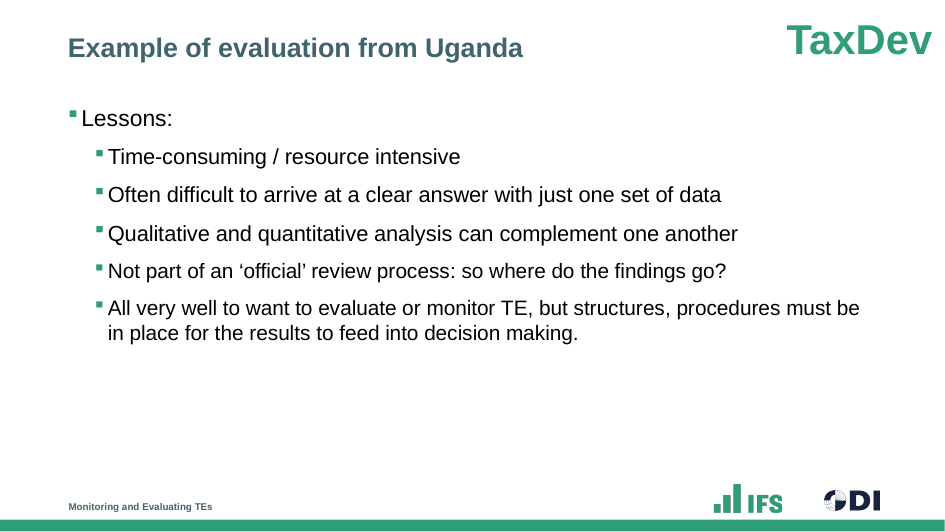

# Example of evaluation from Uganda
Lessons:
Time-consuming / resource intensive
Often difficult to arrive at a clear answer with just one set of data
Qualitative and quantitative analysis can complement one another
Not part of an ‘official’ review process: so where do the findings go?
All very well to want to evaluate or monitor TE, but structures, procedures must be in place for the results to feed into decision making.
Monitoring and Evaluating TEs